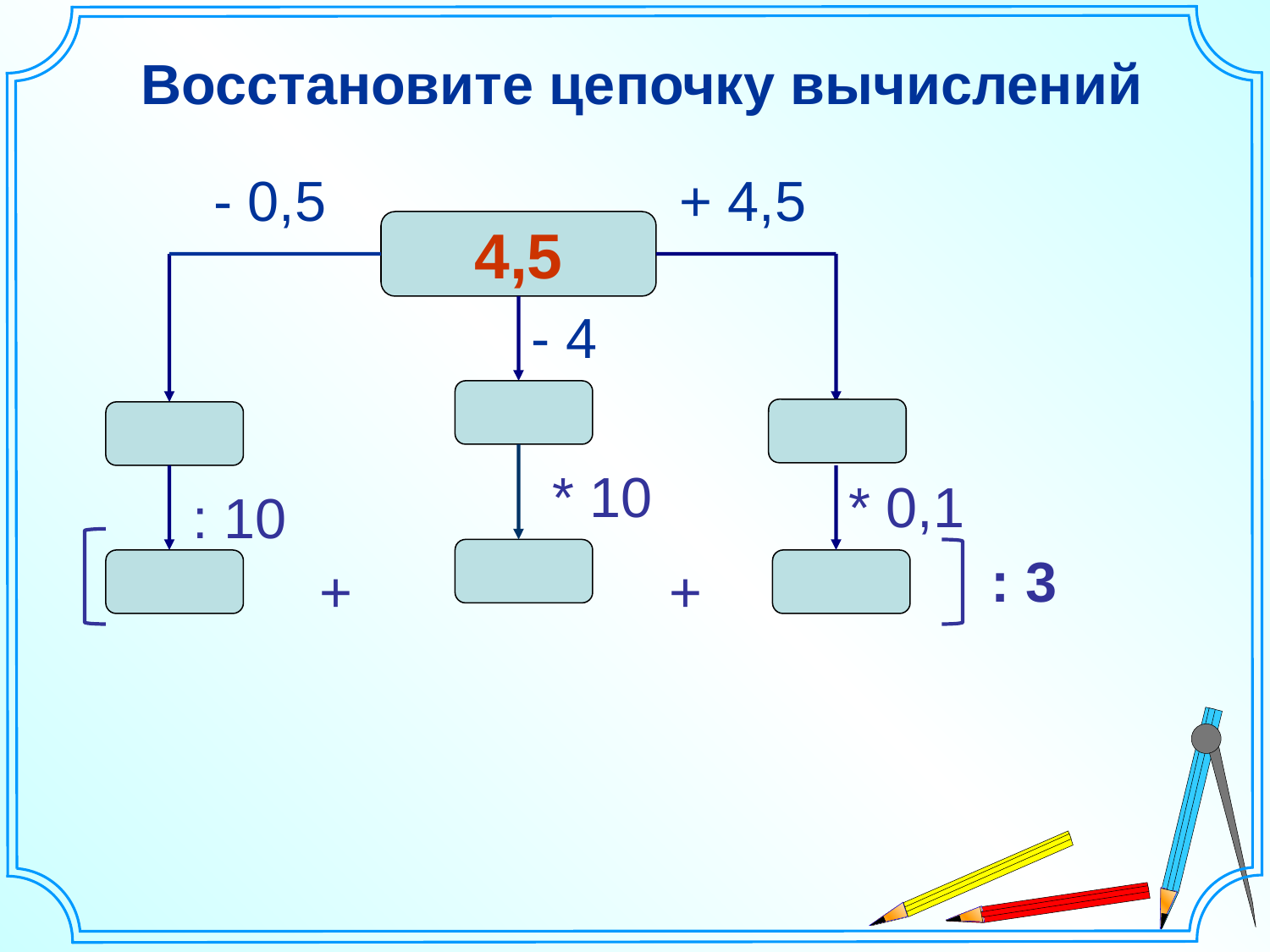

Восстановите цепочку вычислений
- 0,5
+ 4,5
4,5

- 4

* 10

* 0,1
: 10

 : 3

+
+